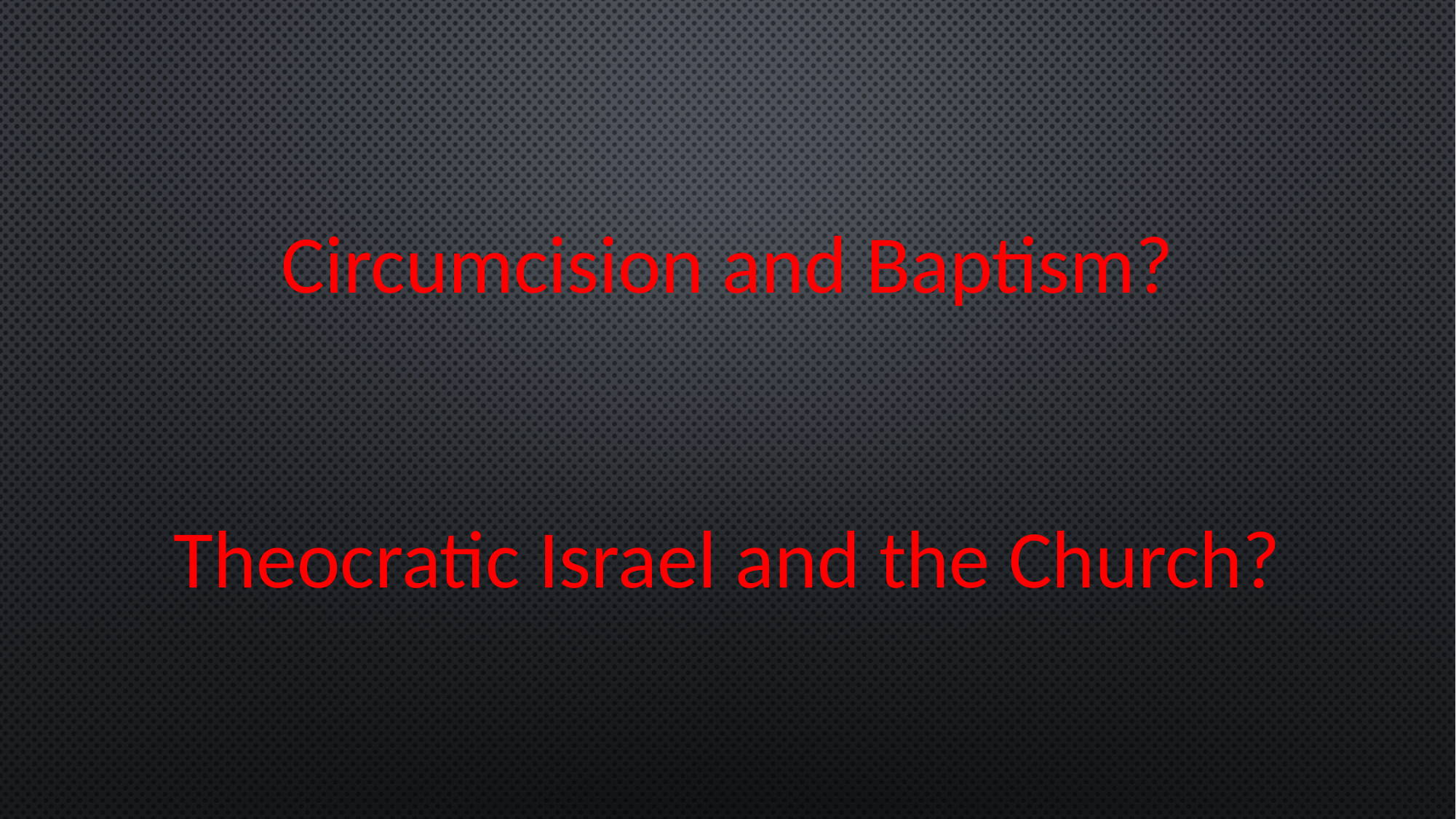

Circumcision and Baptism?

Theocratic Israel and the Church?